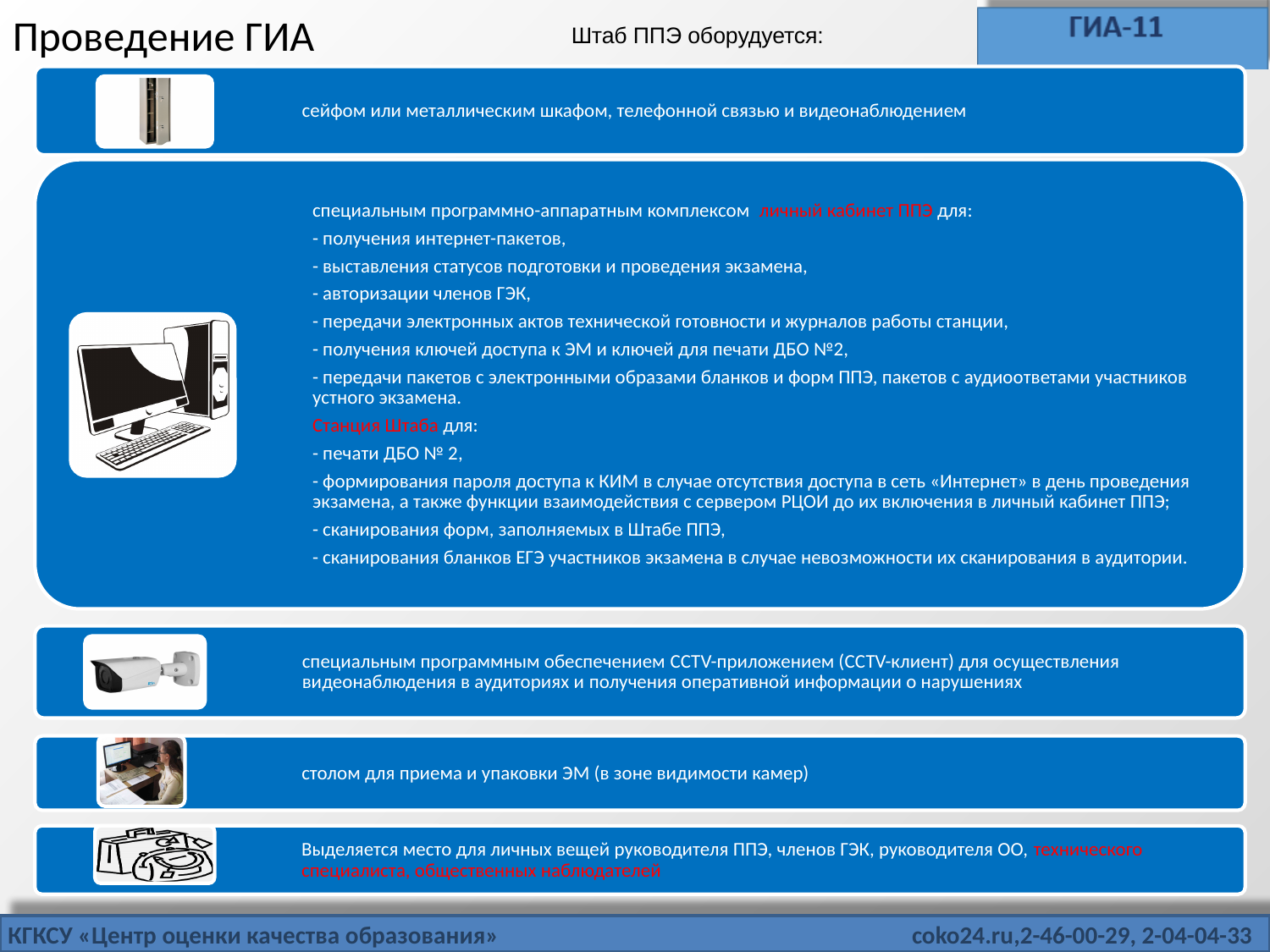

Проведение ГИА
# Штаб ППЭ оборудуется:
сейфом или металлическим шкафом, телефонной связью и видеонаблюдением
специальным программно-аппаратным комплексом  личный кабинет ППЭ для:
- получения интернет-пакетов,
- выставления статусов подготовки и проведения экзамена,
- авторизации членов ГЭК,
- передачи электронных актов технической готовности и журналов работы станции,
- получения ключей доступа к ЭМ и ключей для печати ДБО №2,
- передачи пакетов с электронными образами бланков и форм ППЭ, пакетов с аудиоответами участников устного экзамена.
Станция Штаба для:
- печати ДБО № 2,
- формирования пароля доступа к КИМ в случае отсутствия доступа в сеть «Интернет» в день проведения экзамена, а также функции взаимодействия с сервером РЦОИ до их включения в личный кабинет ППЭ;
- сканирования форм, заполняемых в Штабе ППЭ,
- сканирования бланков ЕГЭ участников экзамена в случае невозможности их сканирования в аудитории.
специальным программным обеспечением CCTV-приложением (CCTV-клиент) для осуществления видеонаблюдения в аудиториях и получения оперативной информации о нарушениях
столом для приема и упаковки ЭМ (в зоне видимости камер)
Выделяется место для личных вещей руководителя ППЭ, членов ГЭК, руководителя ОО, технического специалиста, общественных наблюдателей